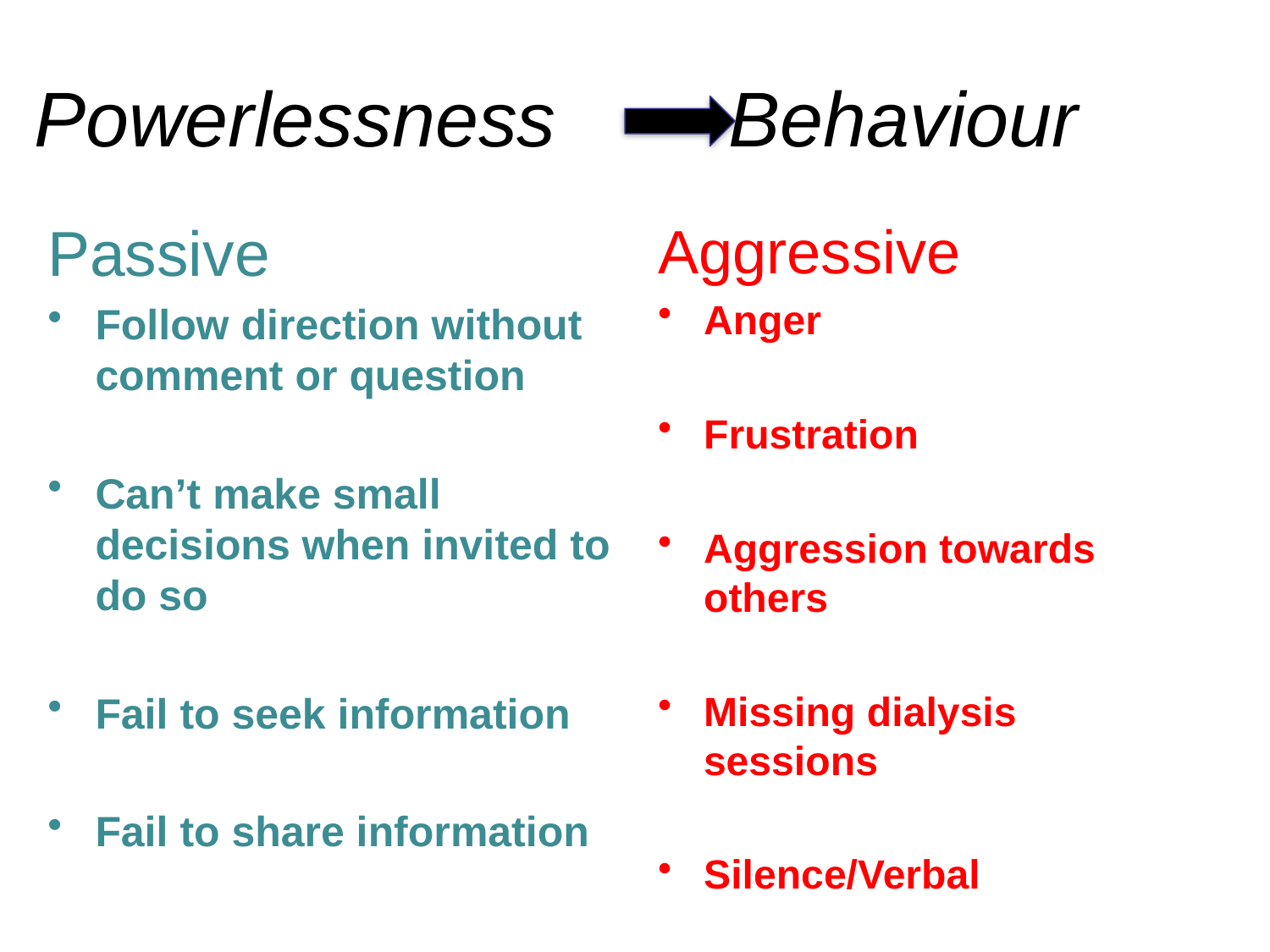

# Powerlessness        Behaviour

Passive
Follow direction without comment or question

Can’t make small decisions when invited to do so

Fail to seek information

Fail to share information
Aggressive
Anger

Frustration

Aggression towards others

Missing dialysis sessions

Silence/Verbal